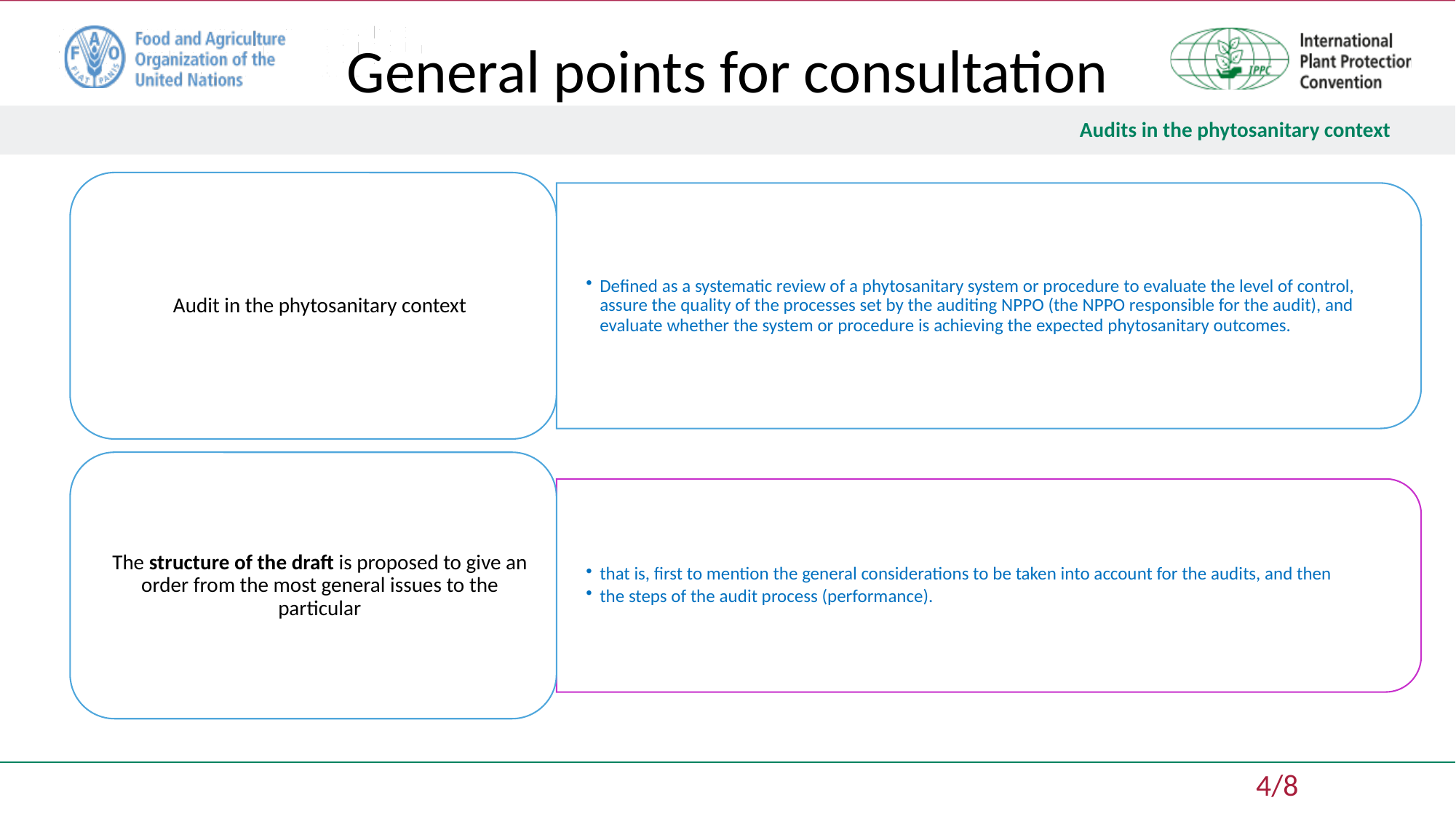

General points for consultation
Defined as a systematic review of a phytosanitary system or procedure to evaluate the level of control, assure the quality of the processes set by the auditing NPPO (the NPPO responsible for the audit), and evaluate whether the system or procedure is achieving the expected phytosanitary outcomes.
Audit in the phytosanitary context
that is, first to mention the general considerations to be taken into account for the audits, and then
the steps of the audit process (performance).
The structure of the draft is proposed to give an order from the most general issues to the particular